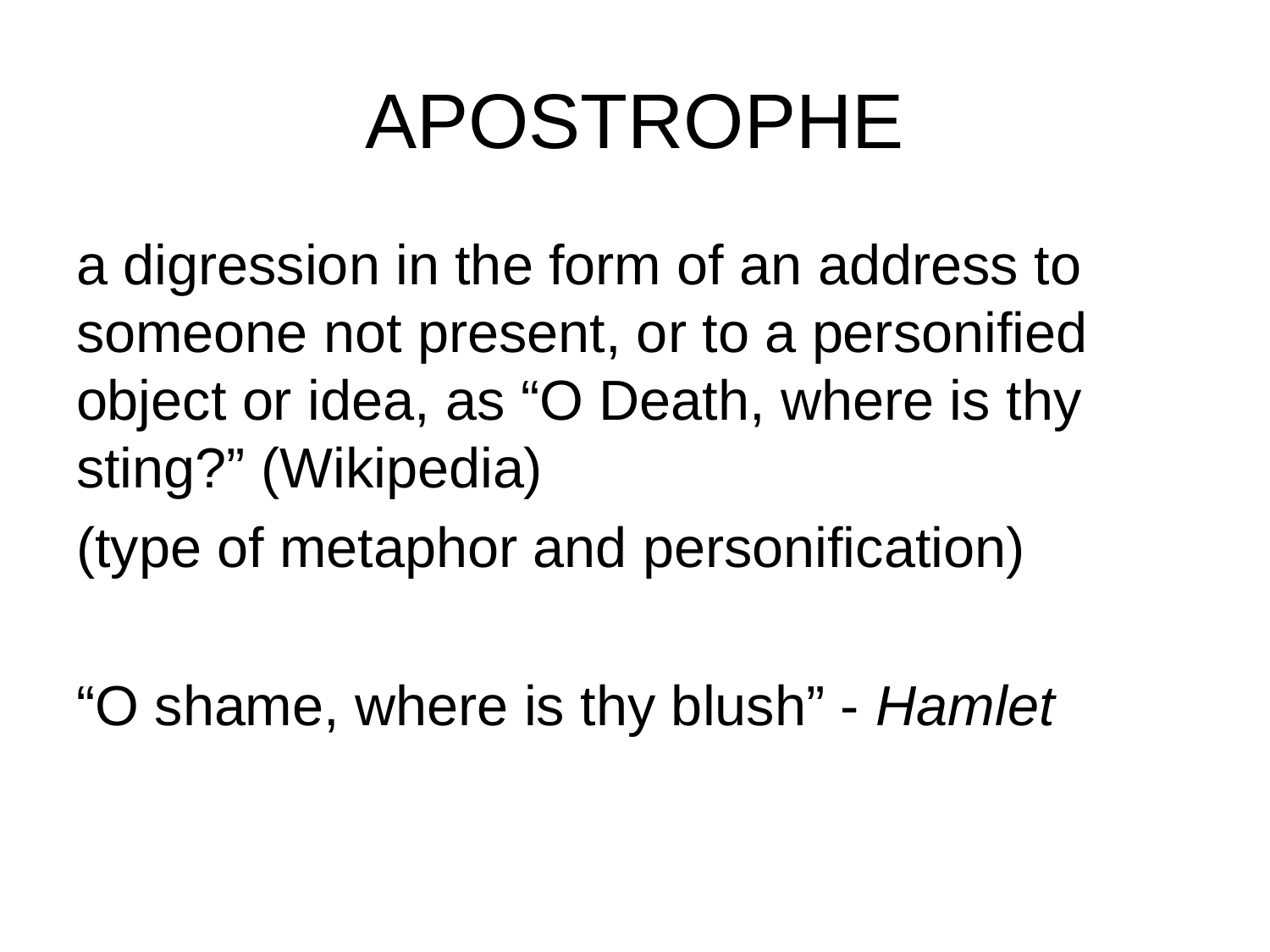

# APOSTROPHE
a digression in the form of an address to someone not present, or to a personified object or idea, as “O Death, where is thy sting?” (Wikipedia)
(type of metaphor and personification)

“O shame, where is thy blush” - Hamlet